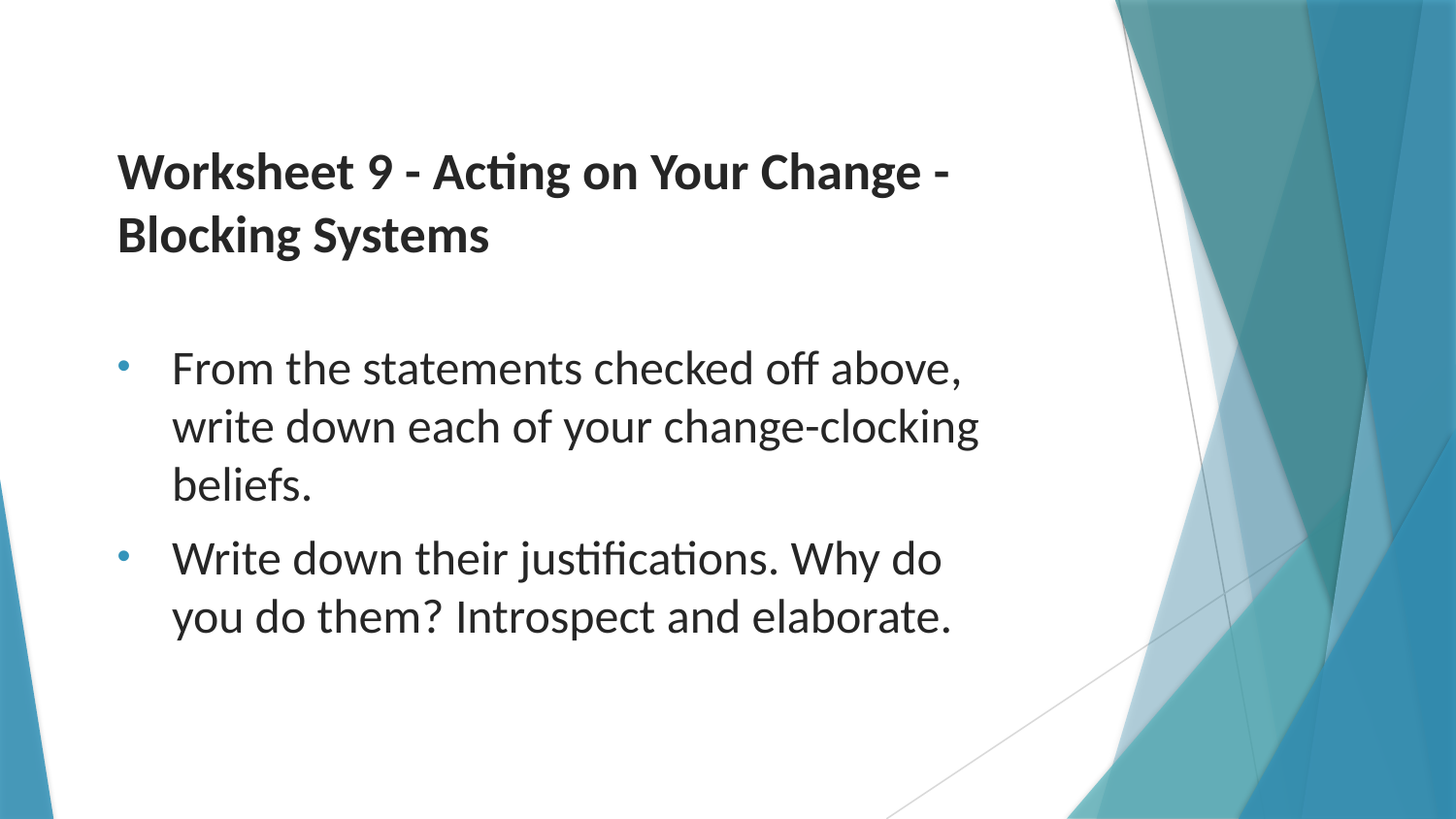

# Worksheet 9 - Acting on Your Change -Blocking Systems
From the statements checked off above, write down each of your change-clocking beliefs.
Write down their justifications. Why do you do them? Introspect and elaborate.